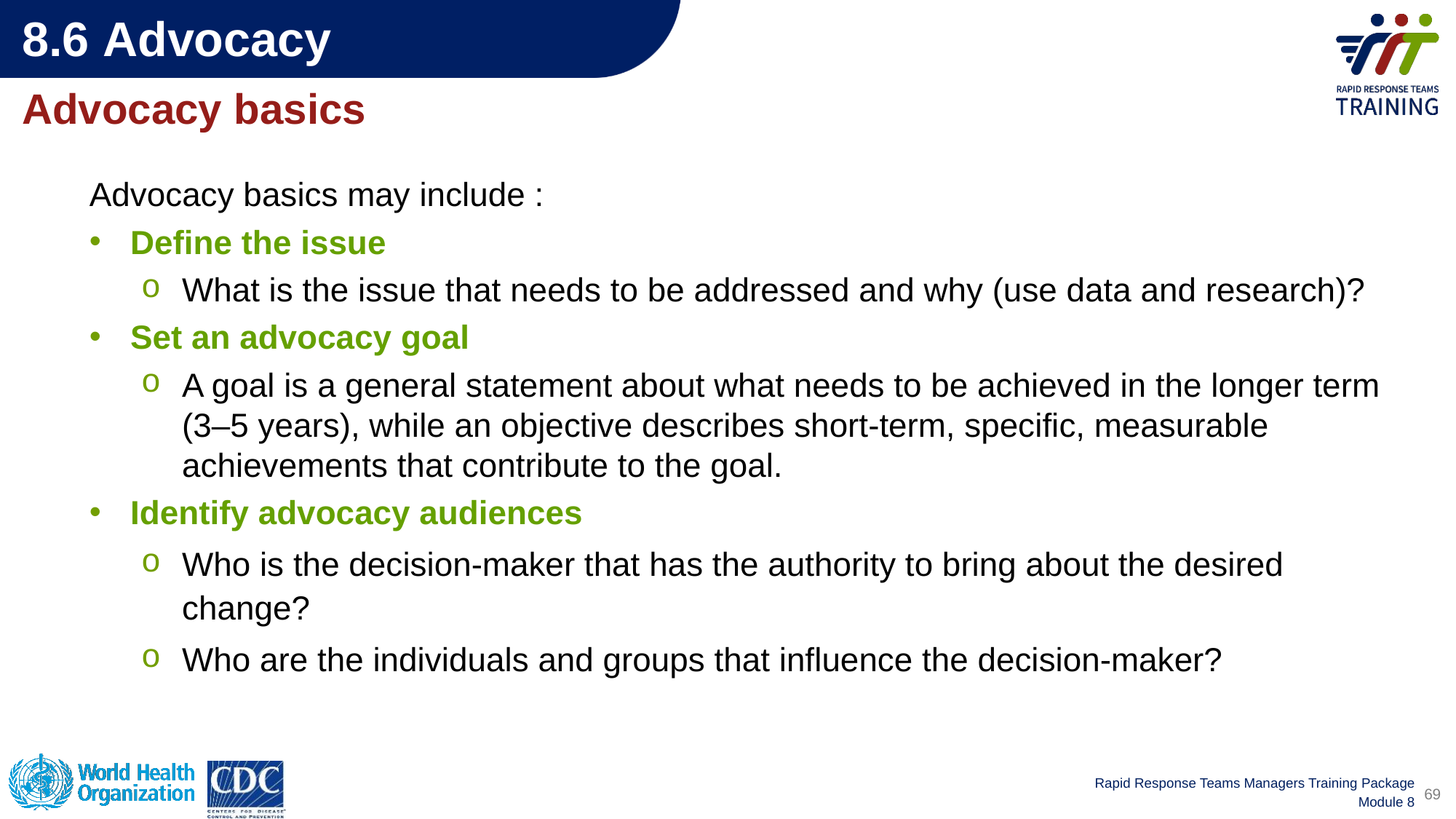

8.6 Advocacy
Advocacy basics
Advocacy basics may include :
Define the issue
What is the issue that needs to be addressed and why (use data and research)?
Set an advocacy goal
A goal is a general statement about what needs to be achieved in the longer term (3–5 years), while an objective describes short-term, specific, measurable achievements that contribute to the goal.
Identify advocacy audiences
Who is the decision-maker that has the authority to bring about the desired change?
Who are the individuals and groups that influence the decision-maker?
69